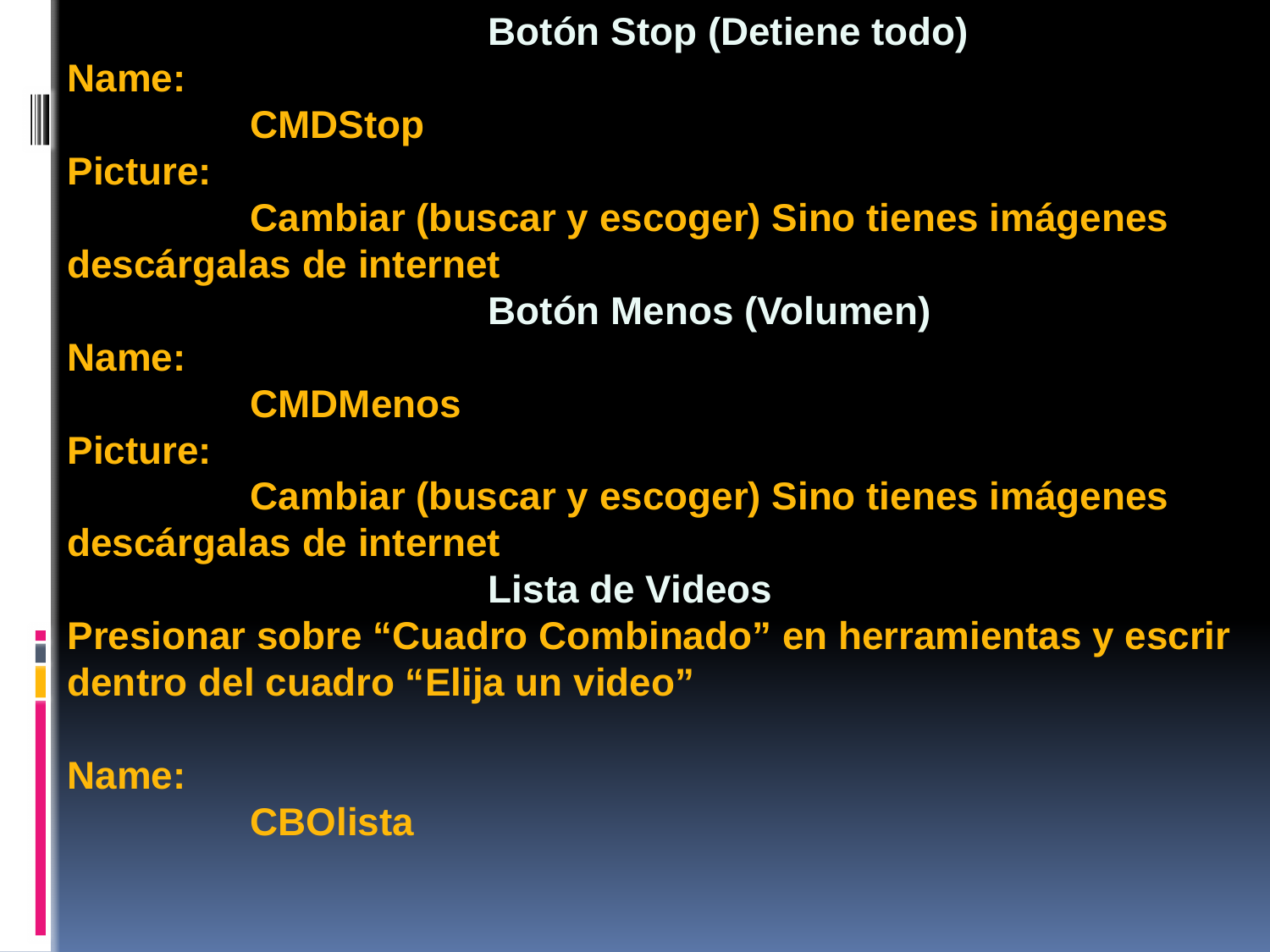

Botón Stop (Detiene todo)
Name:
                 CMDStop
Picture:
                 Cambiar (buscar y escoger) Sino tienes imágenes descárgalas de internet
                                       Botón Menos (Volumen)
Name:
                 CMDMenos
Picture:
                 Cambiar (buscar y escoger) Sino tienes imágenes descárgalas de internet
                                       Lista de Videos
Presionar sobre “Cuadro Combinado” en herramientas y escrir dentro del cuadro “Elija un video”

Name:
                 CBOlista